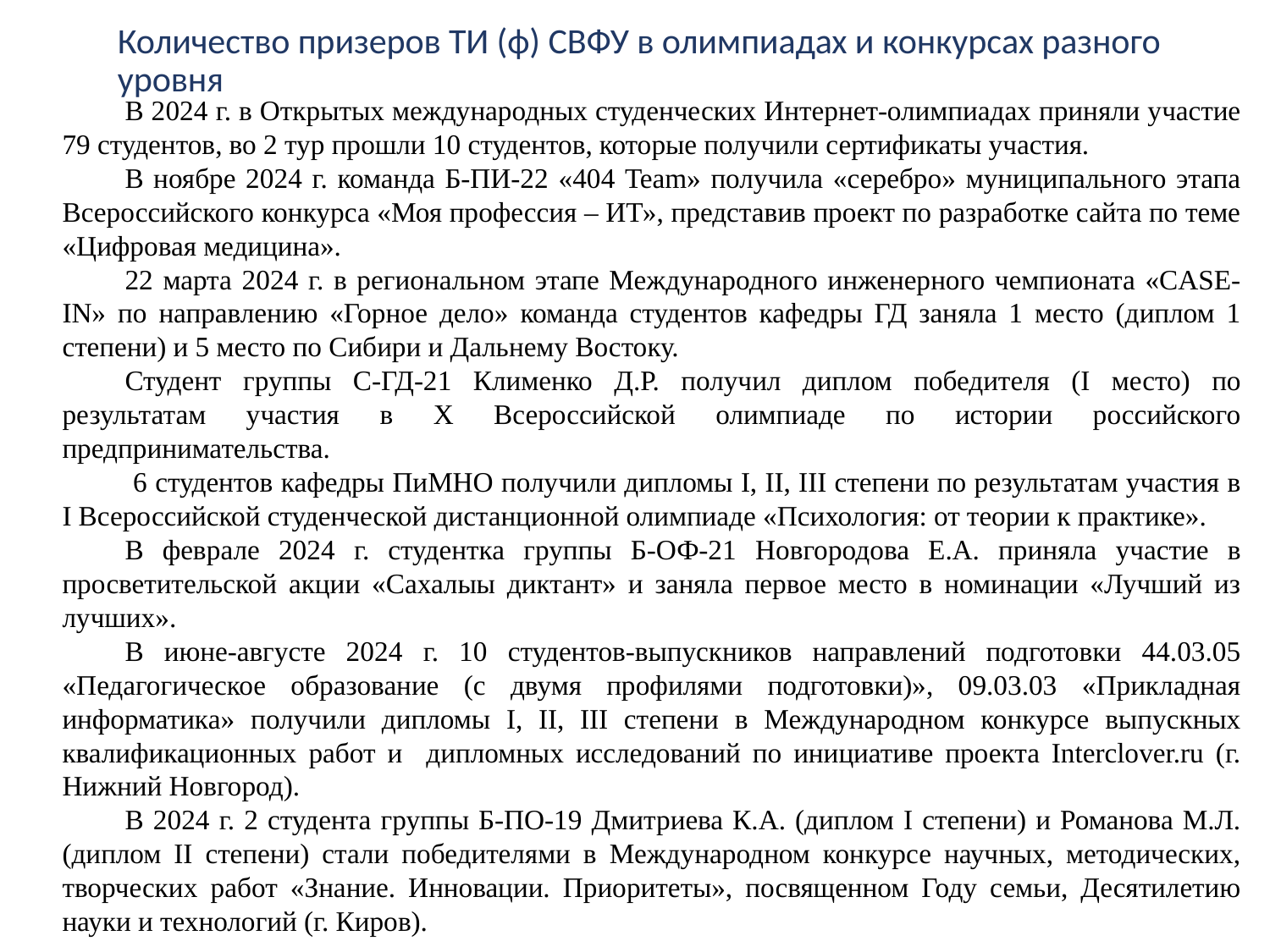

# Количество призеров ТИ (ф) СВФУ в олимпиадах и конкурсах разного уровня
В 2024 г. в Открытых международных студенческих Интернет-олимпиадах приняли участие 79 студентов, во 2 тур прошли 10 студентов, которые получили сертификаты участия.
В ноябре 2024 г. команда Б-ПИ-22 «404 Team» получила «серебро» муниципального этапа Всероссийского конкурса «Моя профессия – ИТ», представив проект по разработке сайта по теме «Цифровая медицина».
22 марта 2024 г. в региональном этапе Международного инженерного чемпионата «CASE-IN» по направлению «Горное дело» команда студентов кафедры ГД заняла 1 место (диплом 1 степени) и 5 место по Сибири и Дальнему Востоку.
Студент группы С-ГД-21 Клименко Д.Р. получил диплом победителя (I место) по результатам участия в X Всероссийской олимпиаде по истории российского предпринимательства.
 6 студентов кафедры ПиМНО получили дипломы I, II, III степени по результатам участия в I Всероссийской студенческой дистанционной олимпиаде «Психология: от теории к практике».
В феврале 2024 г. студентка группы Б-ОФ-21 Новгородова Е.А. приняла участие в просветительской акции «Сахалыы диктант» и заняла первое место в номинации «Лучший из лучших».
В июне-августе 2024 г. 10 студентов-выпускников направлений подготовки 44.03.05 «Педагогическое образование (с двумя профилями подготовки)», 09.03.03 «Прикладная информатика» получили дипломы I, II, III степени в Международном конкурсе выпускных квалификационных работ и  дипломных исследований по инициативе проекта Interclover.ru (г. Нижний Новгород).
В 2024 г. 2 студента группы Б-ПО-19 Дмитриева К.А. (диплом I степени) и Романова М.Л. (диплом II степени) стали победителями в Международном конкурсе научных, методических, творческих работ «Знание. Инновации. Приоритеты», посвященном Году семьи, Десятилетию науки и технологий (г. Киров).